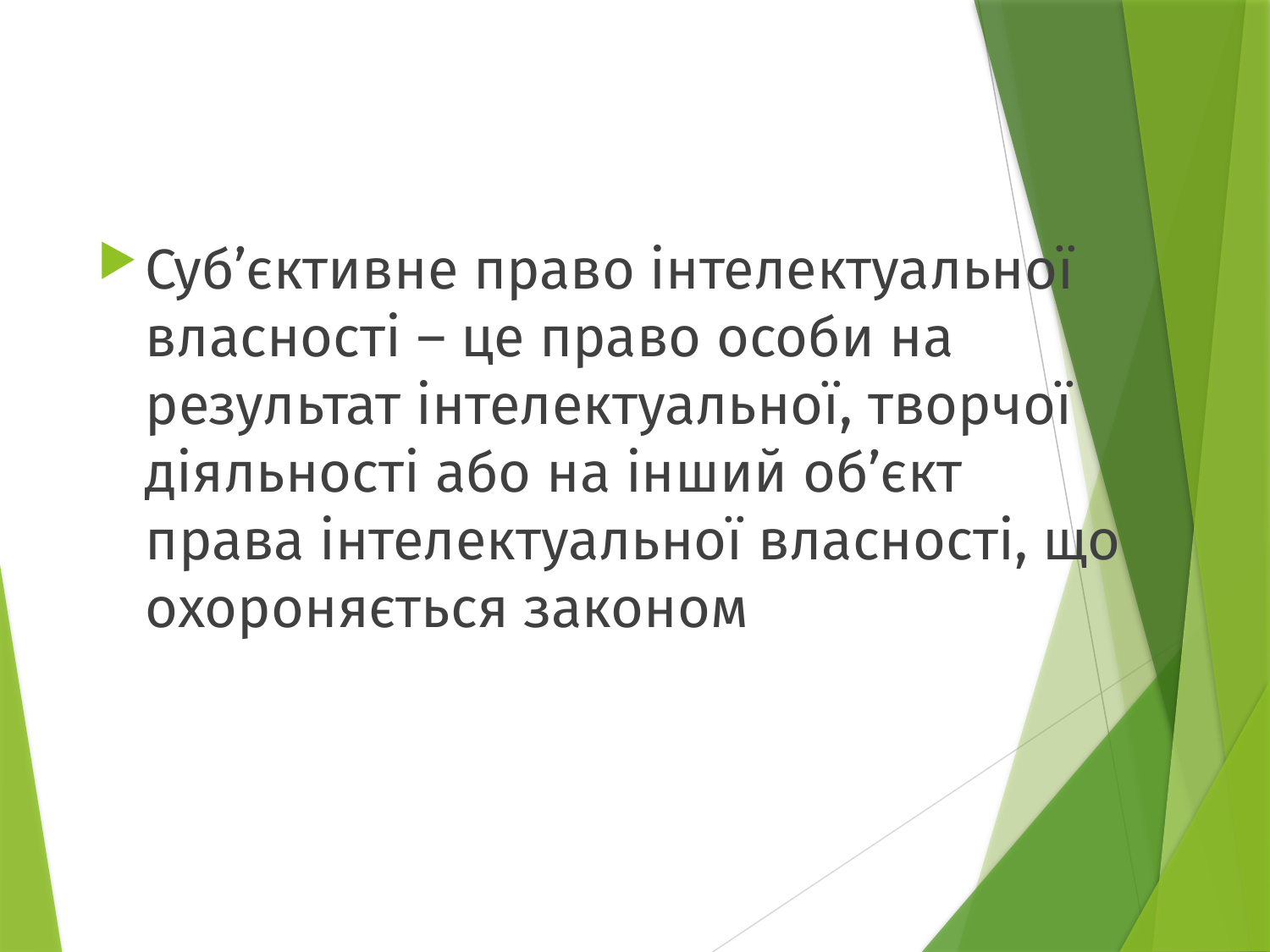

Суб’єктивне право інтелектуальної власності – це право особи на результат інтелектуальної, творчої діяльності або на інший об’єкт права інтелектуальної власності, що охороняється законом